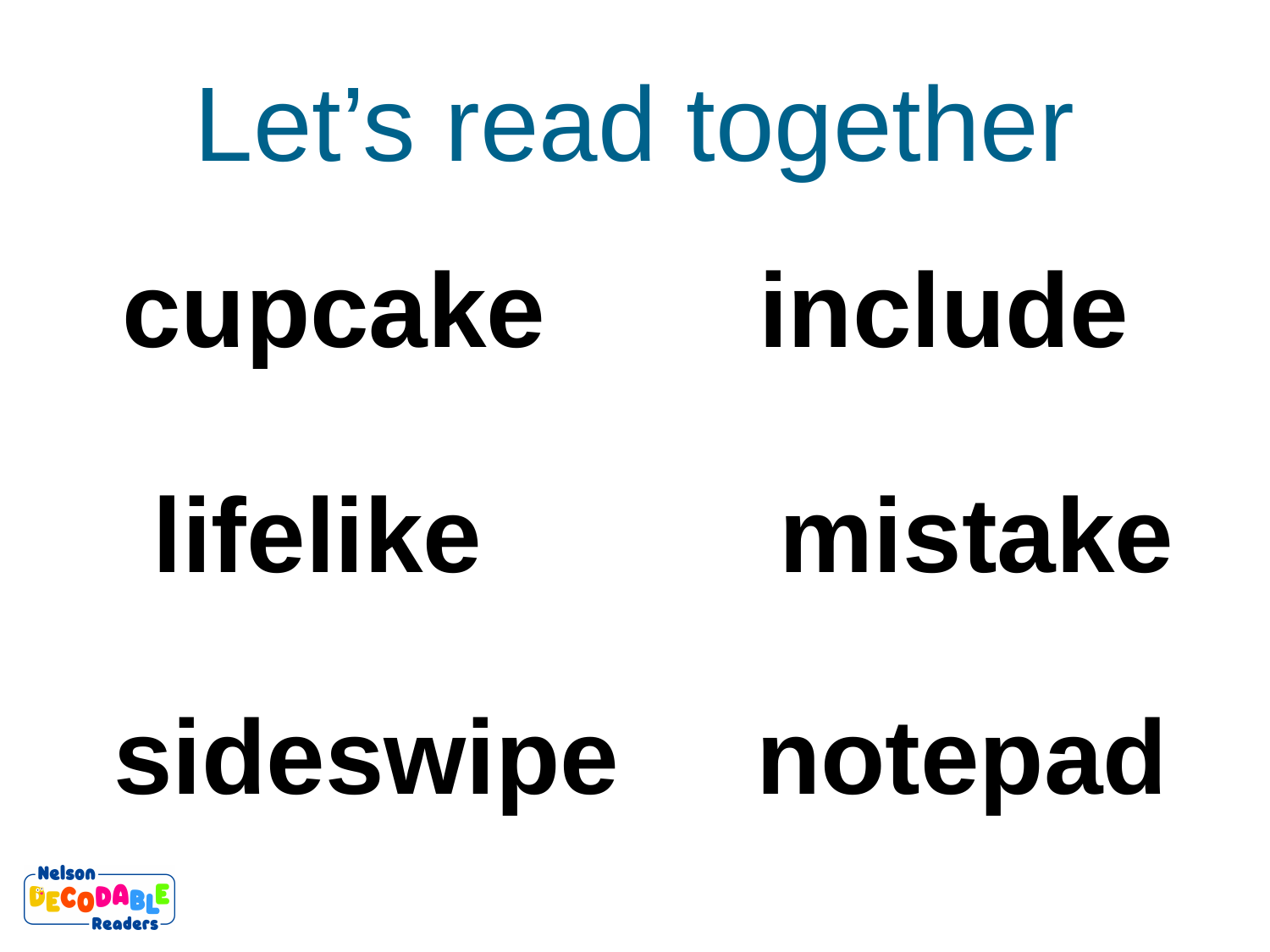

Let’s read together
cupcake
include
lifelike
mistake
notepad
sideswipe